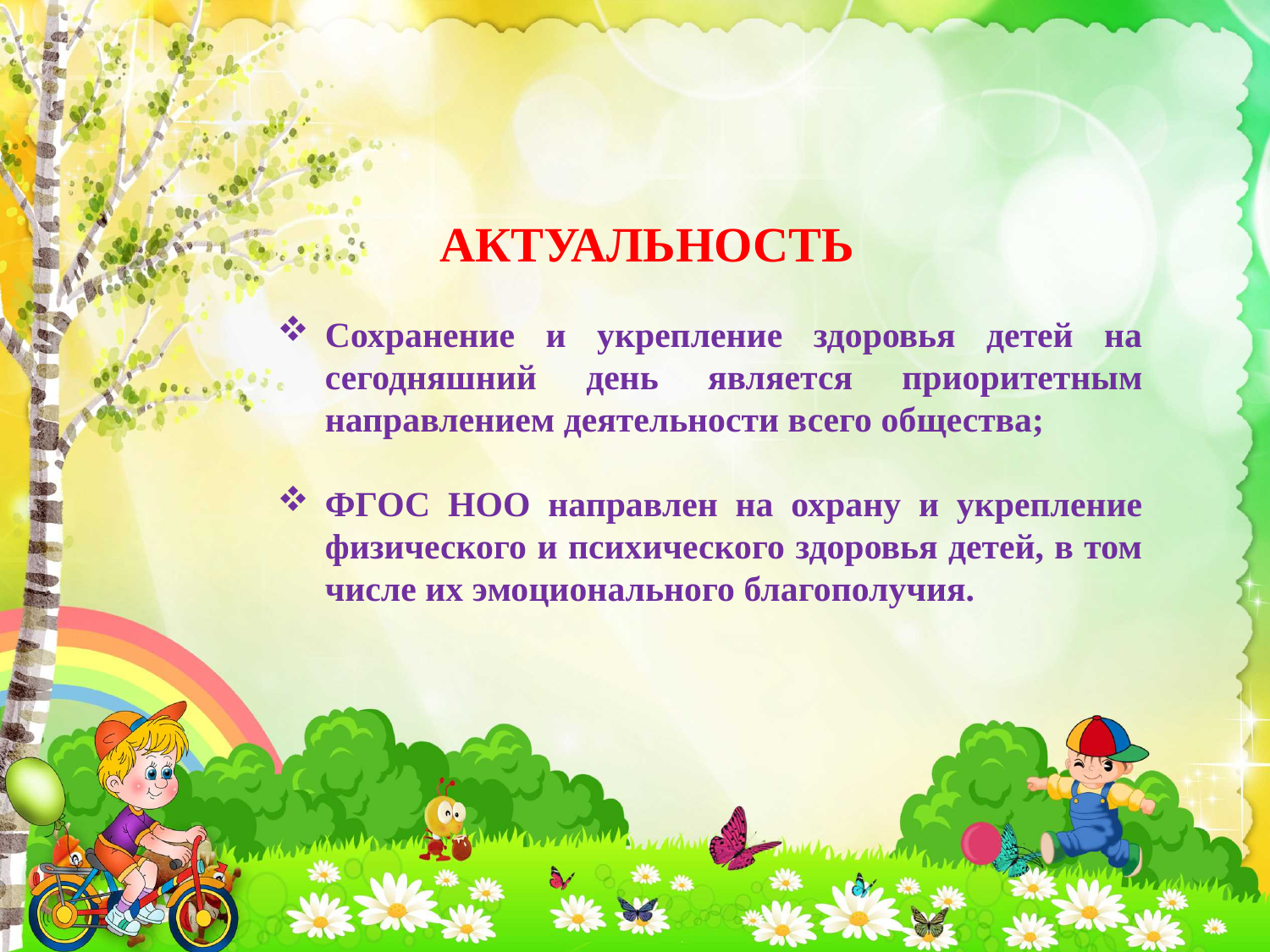

Актуальность
Сохранение и укрепление здоровья детей на сегодняшний день является приоритетным направлением деятельности всего общества;

ФГОС НОО направлен на охрану и укрепление физического и психического здоровья детей, в том числе их эмоционального благополучия.